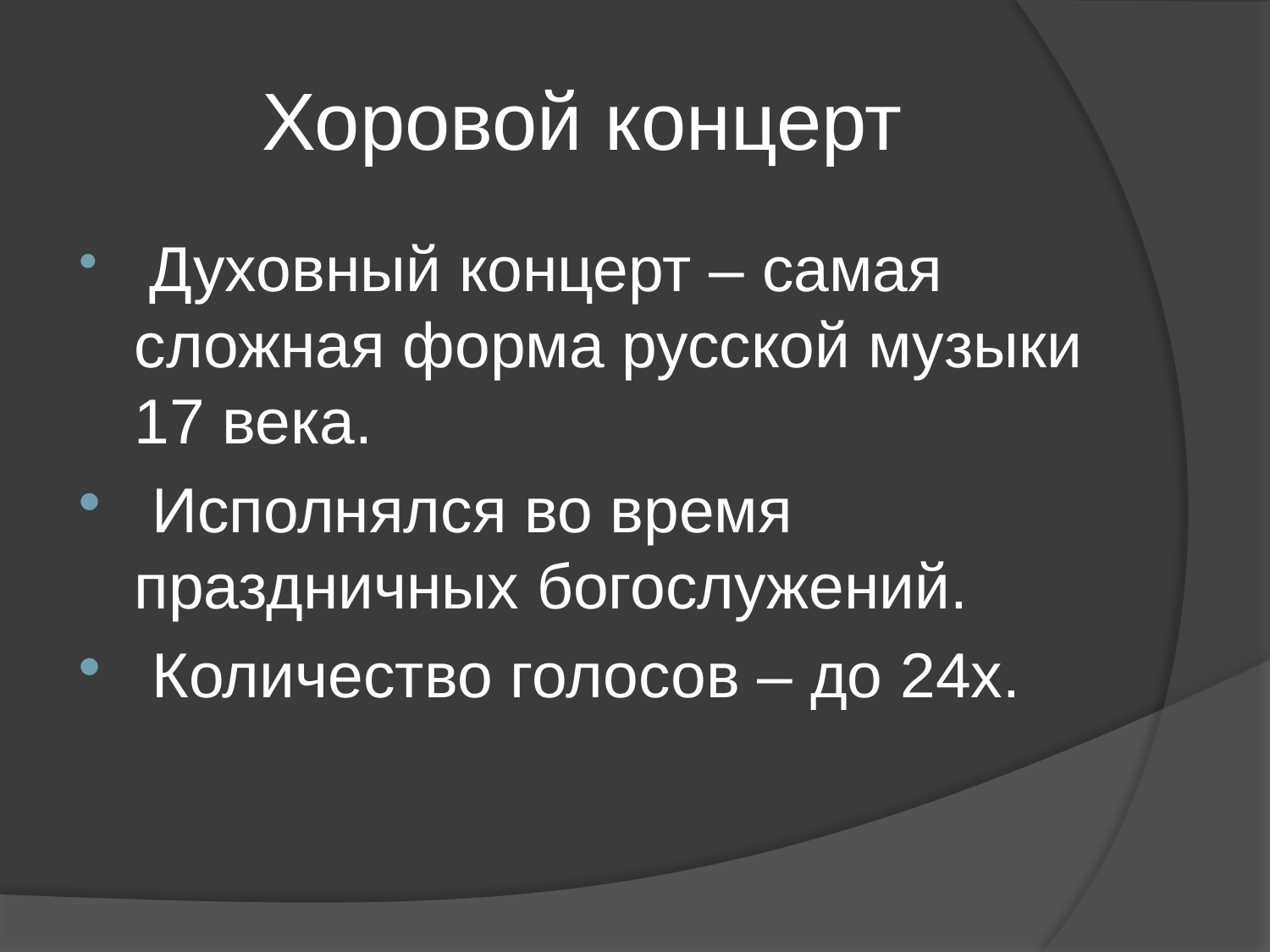

# Хоровой концерт
 Духовный концерт – самая сложная форма русской музыки 17 века.
 Исполнялся во время праздничных богослужений.
 Количество голосов – до 24х.